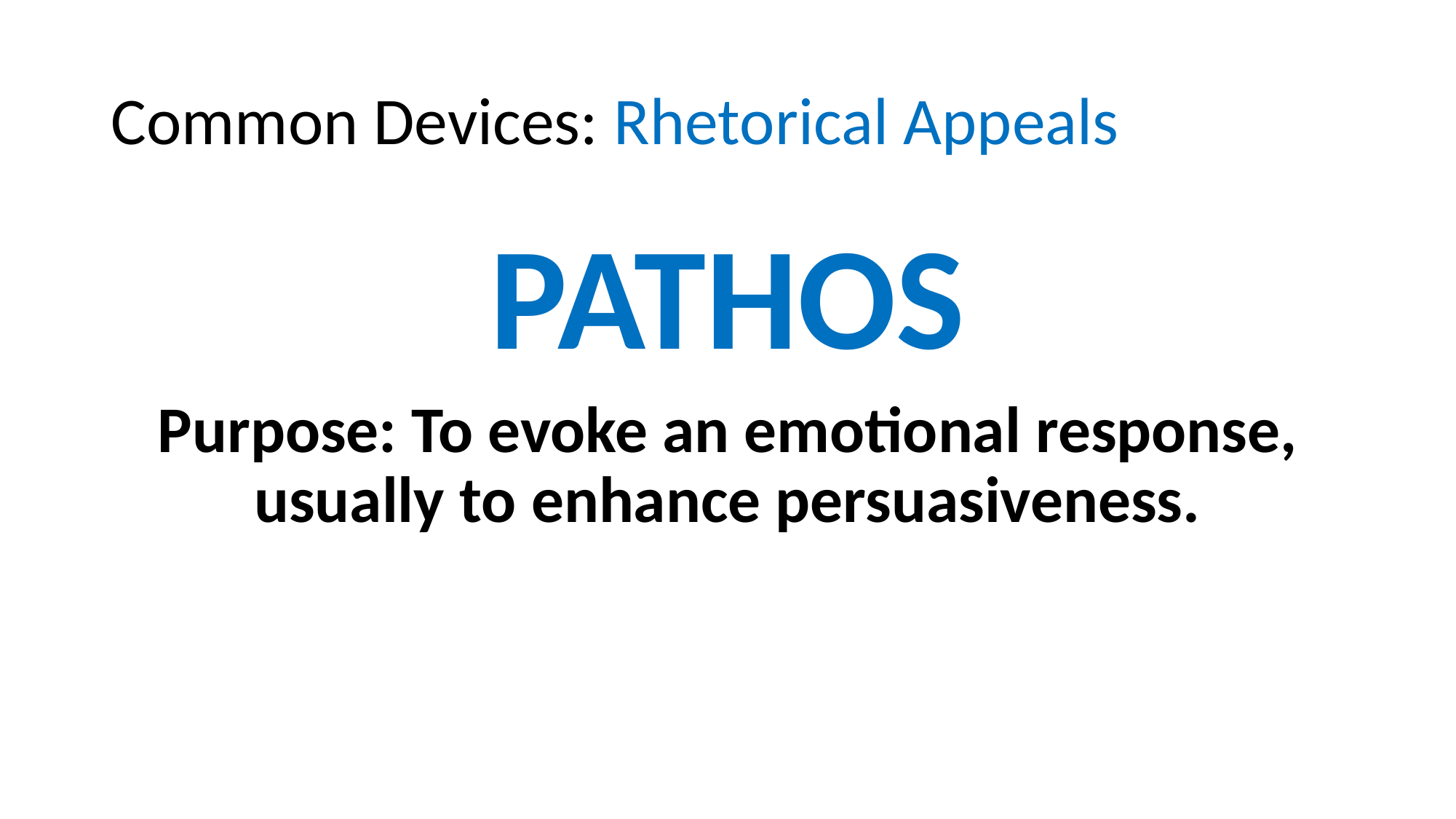

# Common Devices: Rhetorical Appeals
PATHOS
Purpose: To evoke an emotional response, usually to enhance persuasiveness.